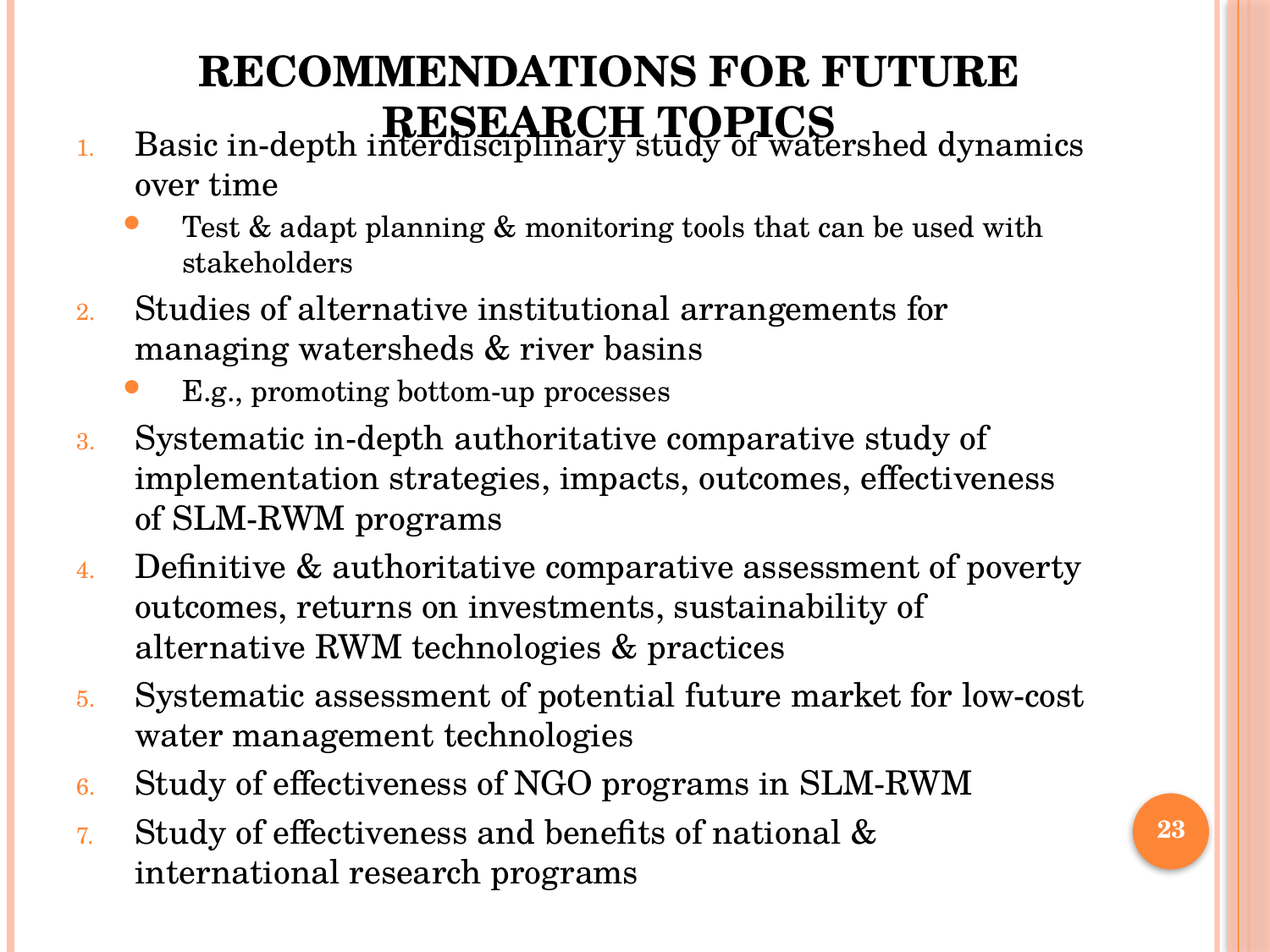

# recommendations for future research topics
Basic in-depth interdisciplinary study of watershed dynamics over time
Test & adapt planning & monitoring tools that can be used with stakeholders
Studies of alternative institutional arrangements for managing watersheds & river basins
E.g., promoting bottom-up processes
Systematic in-depth authoritative comparative study of implementation strategies, impacts, outcomes, effectiveness of SLM-RWM programs
Definitive & authoritative comparative assessment of poverty outcomes, returns on investments, sustainability of alternative RWM technologies & practices
Systematic assessment of potential future market for low-cost water management technologies
Study of effectiveness of NGO programs in SLM-RWM
Study of effectiveness and benefits of national & international research programs
23